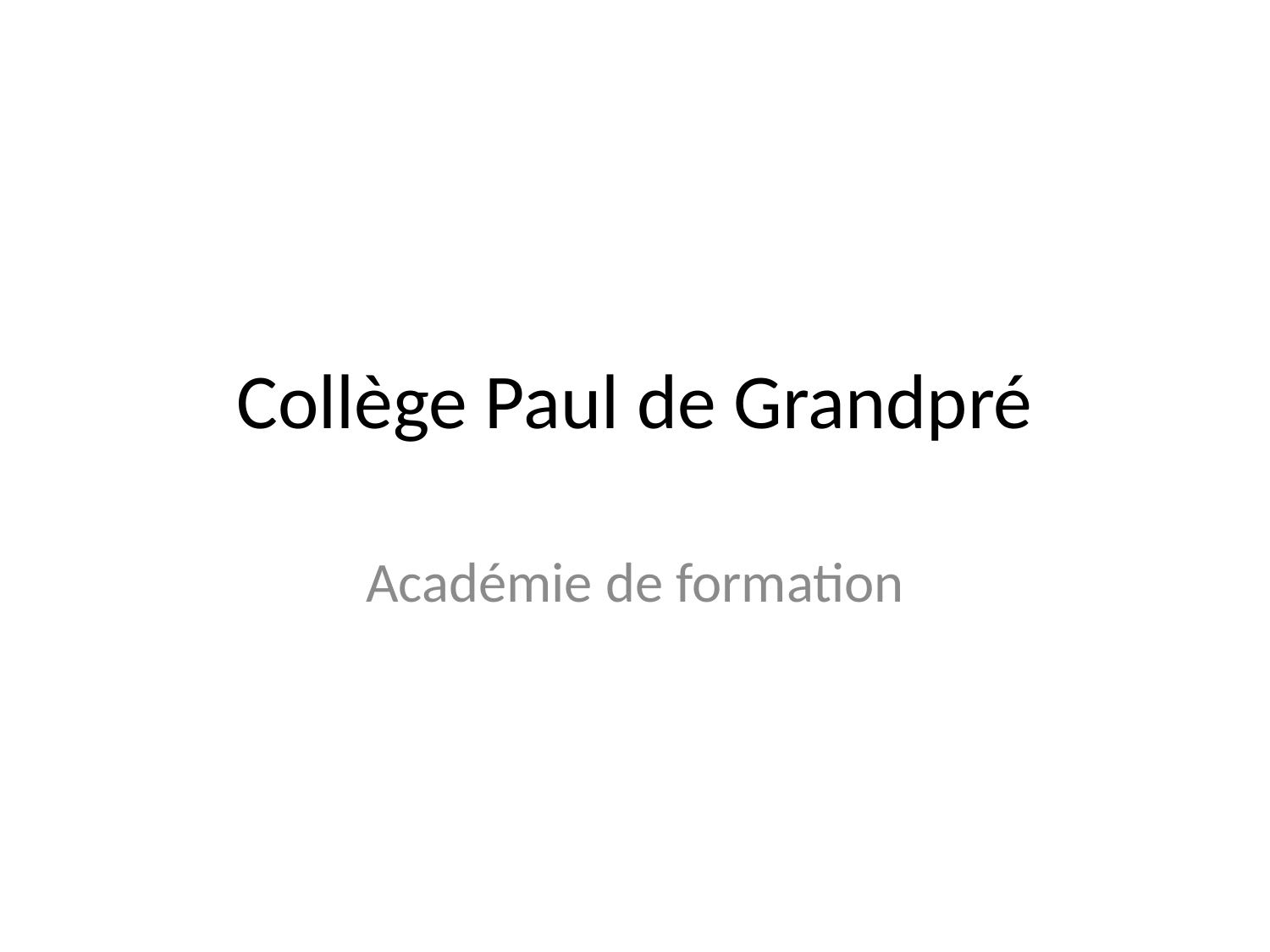

# Collège Paul de Grandpré
Académie de formation